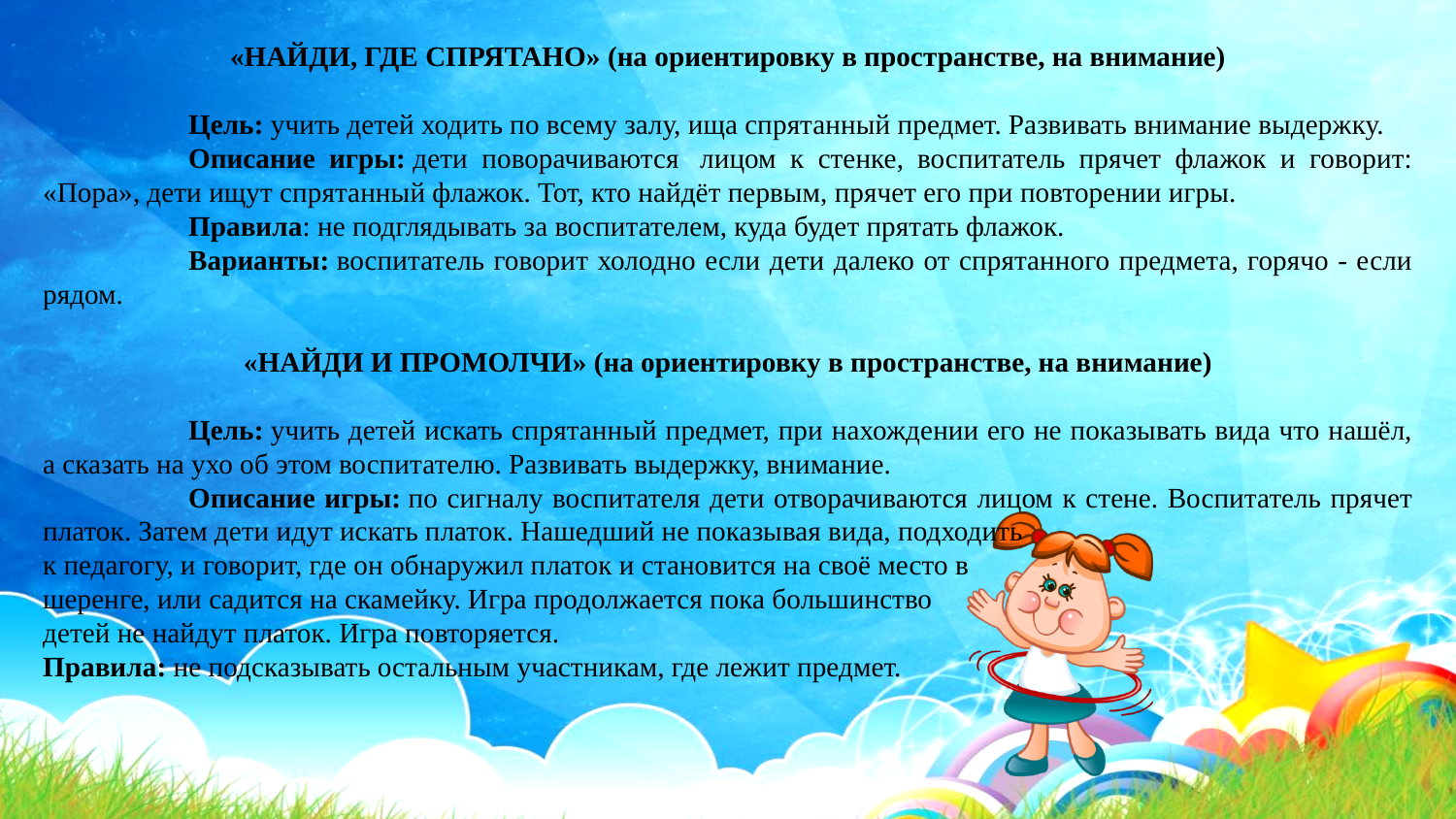

«НАЙДИ, ГДЕ СПРЯТАНО» (на ориентировку в пространстве, на внимание)

	Цель: учить детей ходить по всему залу, ища спрятанный предмет. Развивать внимание выдержку.
	Описание игры: дети поворачиваются  лицом к стенке, воспитатель прячет флажок и говорит: «Пора», дети ищут спрятанный флажок. Тот, кто найдёт первым, прячет его при повторении игры.
	Правила: не подглядывать за воспитателем, куда будет прятать флажок.
	Варианты: воспитатель говорит холодно если дети далеко от спрятанного предмета, горячо - если рядом.

«НАЙДИ И ПРОМОЛЧИ» (на ориентировку в пространстве, на внимание)

	Цель: учить детей искать спрятанный предмет, при нахождении его не показывать вида что нашёл, а сказать на ухо об этом воспитателю. Развивать выдержку, внимание.
	Описание игры: по сигналу воспитателя дети отворачиваются лицом к стене. Воспитатель прячет платок. Затем дети идут искать платок. Нашедший не показывая вида, подходить
к педагогу, и говорит, где он обнаружил платок и становится на своё место в
шеренге, или садится на скамейку. Игра продолжается пока большинство
детей не найдут платок. Игра повторяется.
Правила: не подсказывать остальным участникам, где лежит предмет.